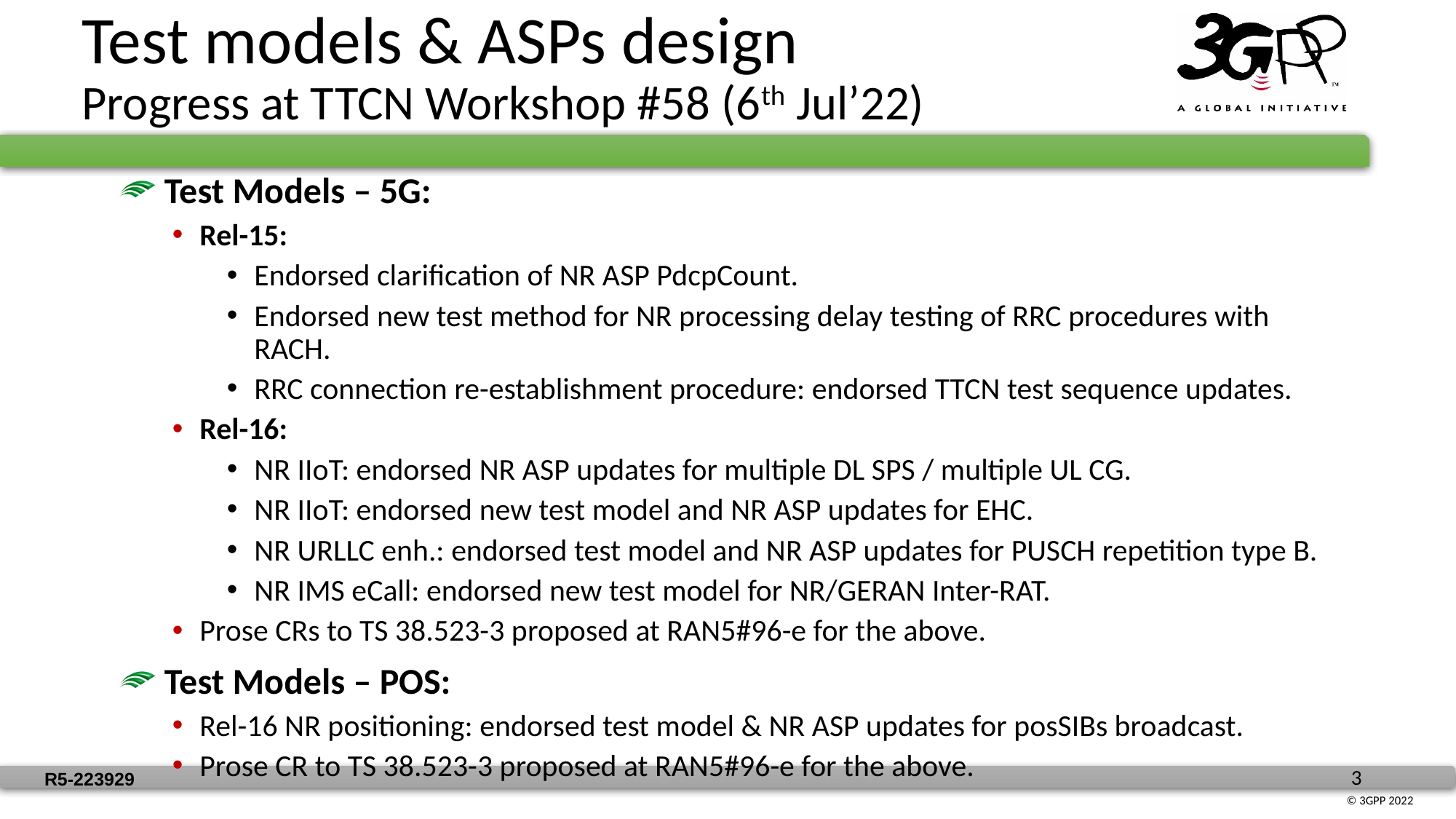

Test models & ASPs design
Progress at TTCN Workshop #58 (6th Jul’22)
 Test Models – 5G:
Rel-15:
Endorsed clarification of NR ASP PdcpCount.
Endorsed new test method for NR processing delay testing of RRC procedures with RACH.
RRC connection re-establishment procedure: endorsed TTCN test sequence updates.
Rel-16:
NR IIoT: endorsed NR ASP updates for multiple DL SPS / multiple UL CG.
NR IIoT: endorsed new test model and NR ASP updates for EHC.
NR URLLC enh.: endorsed test model and NR ASP updates for PUSCH repetition type B.
NR IMS eCall: endorsed new test model for NR/GERAN Inter-RAT.
Prose CRs to TS 38.523-3 proposed at RAN5#96-e for the above.
 Test Models – POS:
Rel-16 NR positioning: endorsed test model & NR ASP updates for posSIBs broadcast.
Prose CR to TS 38.523-3 proposed at RAN5#96-e for the above.